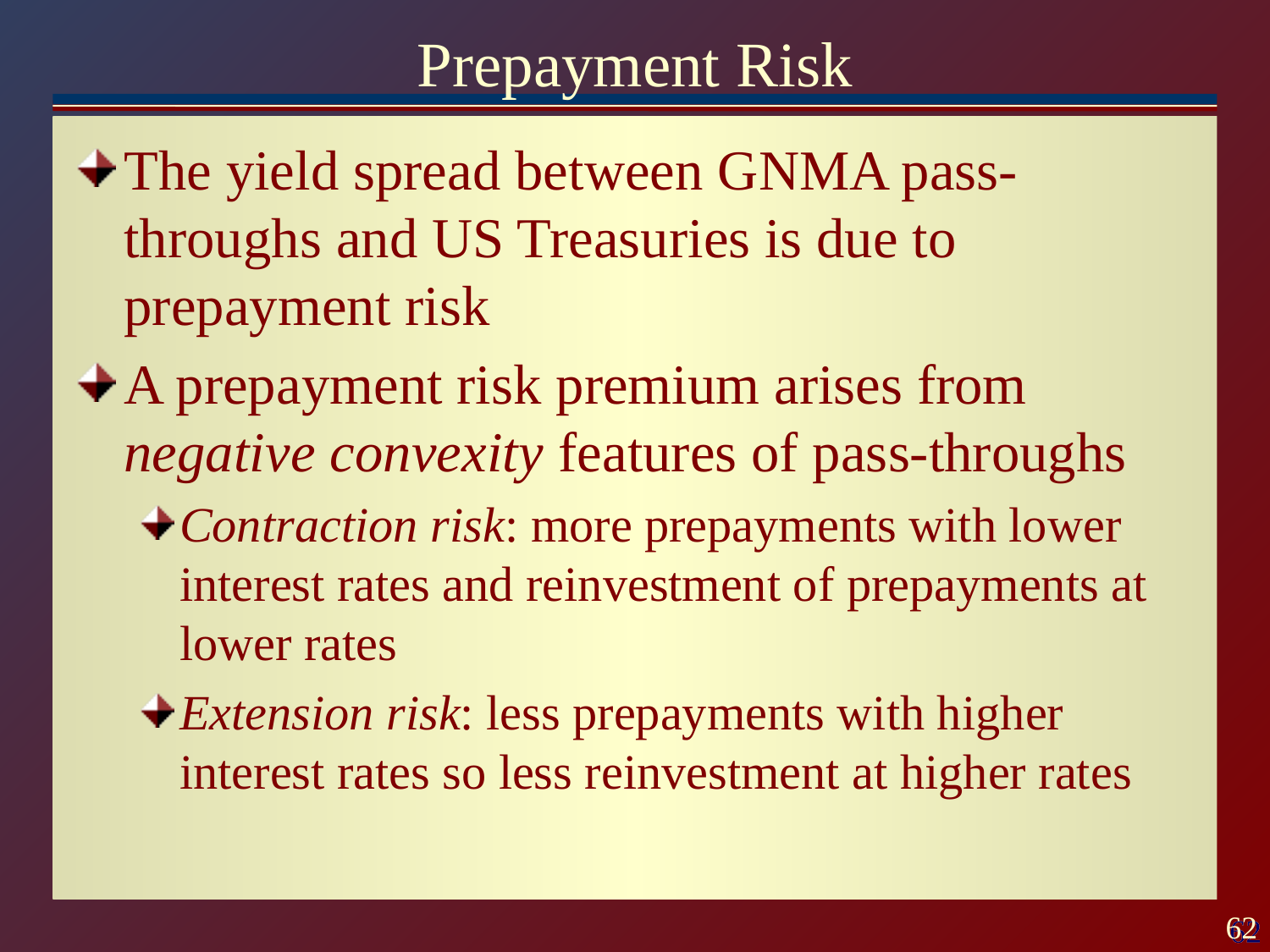

# Prepayment Risk
The yield spread between GNMA pass-throughs and US Treasuries is due to prepayment risk
A prepayment risk premium arises from negative convexity features of pass-throughs
Contraction risk: more prepayments with lower interest rates and reinvestment of prepayments at lower rates
Extension risk: less prepayments with higher interest rates so less reinvestment at higher rates